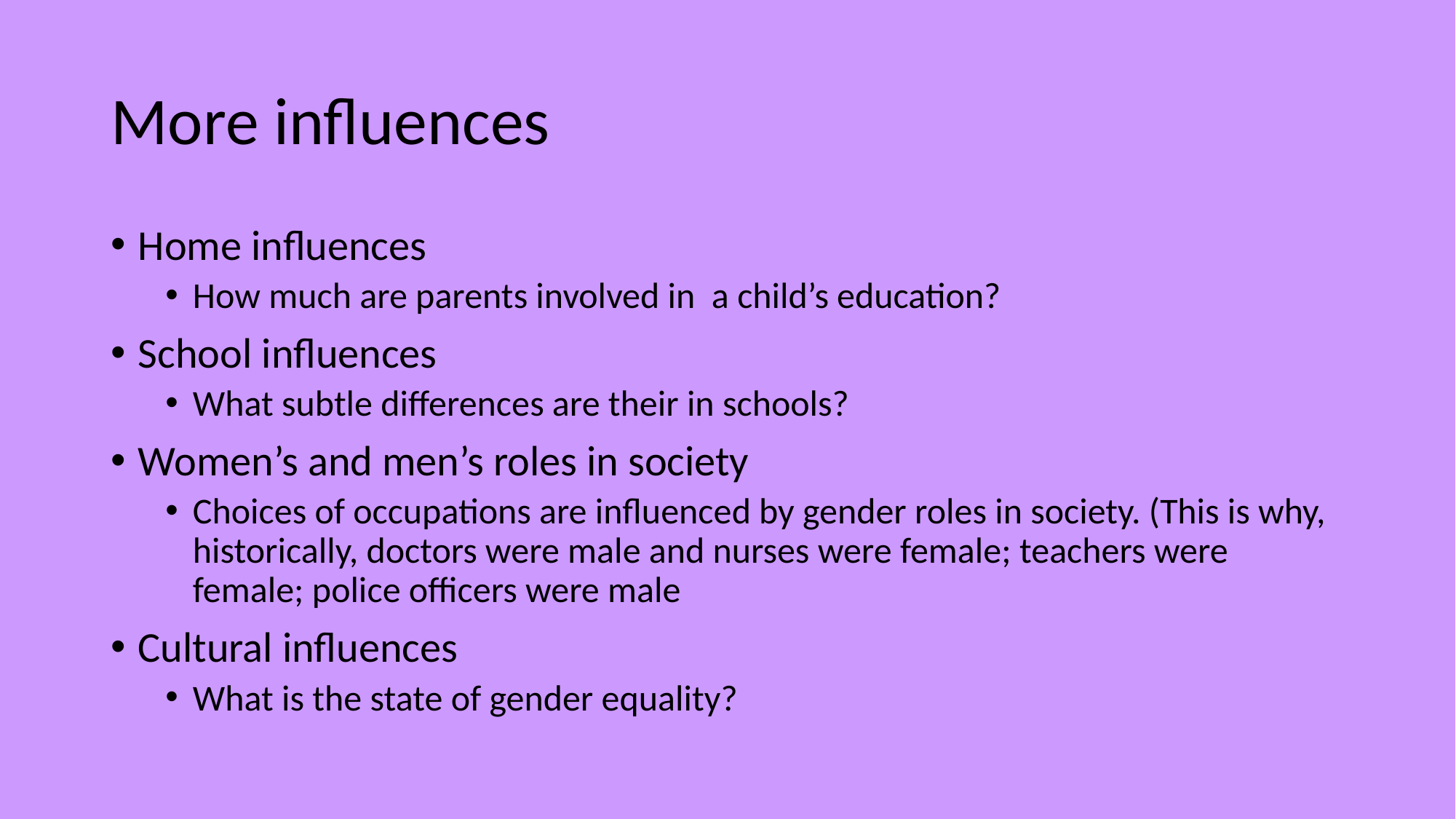

# More influences
Home influences
How much are parents involved in  a child’s education?
School influences
What subtle differences are their in schools?
Women’s and men’s roles in society
Choices of occupations are influenced by gender roles in society. (This is why, historically, doctors were male and nurses were female; teachers were female; police officers were male
Cultural influences
What is the state of gender equality?